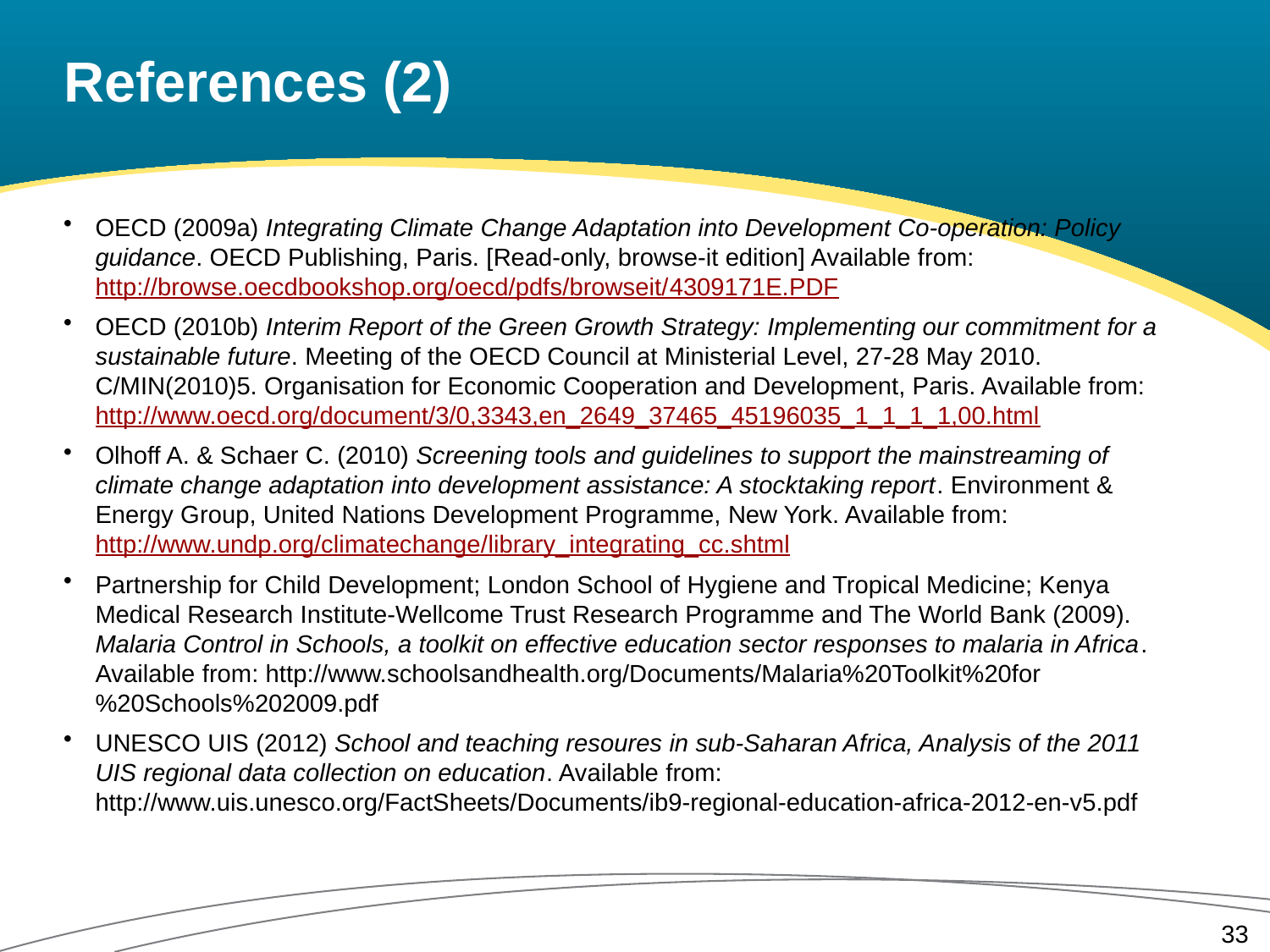

# References (2)
OECD (2009a) Integrating Climate Change Adaptation into Development Co-operation: Policy guidance. OECD Publishing, Paris. [Read-only, browse-it edition] Available from:  http://browse.oecdbookshop.org/oecd/pdfs/browseit/4309171E.PDF
OECD (2010b) Interim Report of the Green Growth Strategy: Implementing our commitment for a sustainable future. Meeting of the OECD Council at Ministerial Level, 27-28 May 2010. C/MIN(2010)5. Organisation for Economic Cooperation and Development, Paris. Available from: http://www.oecd.org/document/3/0,3343,en_2649_37465_45196035_1_1_1_1,00.html
Olhoff A. & Schaer C. (2010) Screening tools and guidelines to support the mainstreaming of climate change adaptation into development assistance: A stocktaking report. Environment & Energy Group, United Nations Development Programme, New York. Available from: http://www.undp.org/climatechange/library_integrating_cc.shtml
Partnership for Child Development; London School of Hygiene and Tropical Medicine; Kenya Medical Research Institute-Wellcome Trust Research Programme and The World Bank (2009). Malaria Control in Schools, a toolkit on effective education sector responses to malaria in Africa. Available from: http://www.schoolsandhealth.org/Documents/Malaria%20Toolkit%20for%20Schools%202009.pdf
UNESCO UIS (2012) School and teaching resoures in sub-Saharan Africa, Analysis of the 2011 UIS regional data collection on education. Available from: http://www.uis.unesco.org/FactSheets/Documents/ib9-regional-education-africa-2012-en-v5.pdf

33